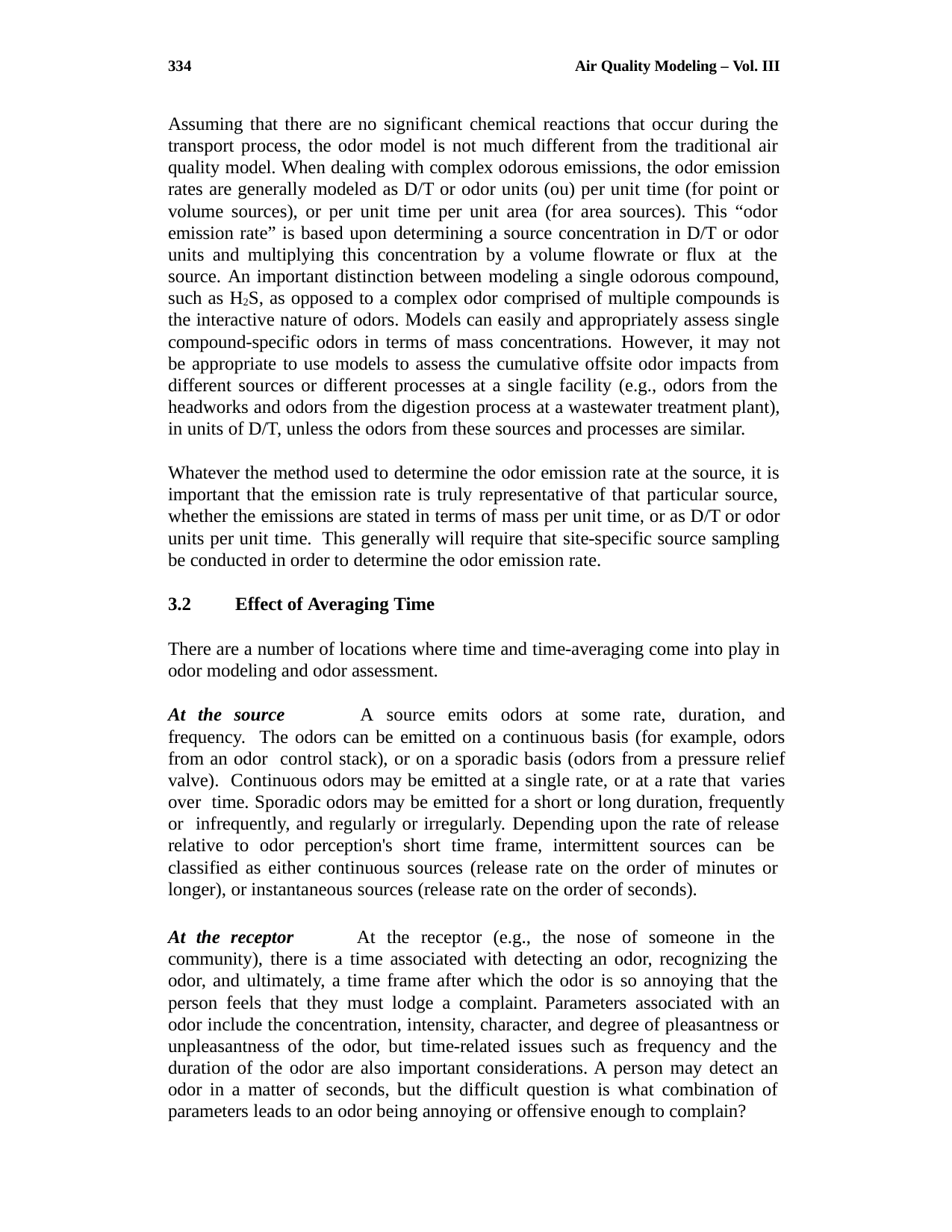

334
Air Quality Modeling – Vol. III
Assuming that there are no significant chemical reactions that occur during the  transport process, the odor model is not much different from the traditional air  quality model. When dealing with complex odorous emissions, the odor emission  rates are generally modeled as D/T or odor units (ou) per unit time (for point or  volume sources), or per unit time per unit area (for area sources). This “odor  emission rate” is based upon determining a source concentration in D/T or odor  units and multiplying this concentration by a volume flowrate or flux at the  source. An important distinction between modeling a single odorous compound,  such as H2S, as opposed to a complex odor comprised of multiple compounds is  the interactive nature of odors. Models can easily and appropriately assess single  compound-specific odors in terms of mass concentrations. However, it may not  be appropriate to use models to assess the cumulative offsite odor impacts from  different sources or different processes at a single facility (e.g., odors from the  headworks and odors from the digestion process at a wastewater treatment plant),  in units of D/T, unless the odors from these sources and processes are similar.

Whatever the method used to determine the odor emission rate at the source, it is  important that the emission rate is truly representative of that particular source,  whether the emissions are stated in terms of mass per unit time, or as D/T or odor  units per unit time. This generally will require that site-specific source sampling  be conducted in order to determine the odor emission rate.

3.2	Effect of Averaging Time

There are a number of locations where time and time-averaging come into play in  odor modeling and odor assessment.

At the source	A source emits odors at some rate, duration, and frequency.  The odors can be emitted on a continuous basis (for example, odors from an odor  control stack), or on a sporadic basis (odors from a pressure relief valve).  Continuous odors may be emitted at a single rate, or at a rate that varies over  time. Sporadic odors may be emitted for a short or long duration, frequently or  infrequently, and regularly or irregularly. Depending upon the rate of release  relative to odor perception's short time frame, intermittent sources can be  classified as either continuous sources (release rate on the order of minutes or  longer), or instantaneous sources (release rate on the order of seconds).

At the receptor	At the receptor (e.g., the nose of someone in the  community), there is a time associated with detecting an odor, recognizing the  odor, and ultimately, a time frame after which the odor is so annoying that the  person feels that they must lodge a complaint. Parameters associated with an  odor include the concentration, intensity, character, and degree of pleasantness or  unpleasantness of the odor, but time-related issues such as frequency and the  duration of the odor are also important considerations. A person may detect an  odor in a matter of seconds, but the difficult question is what combination of  parameters leads to an odor being annoying or offensive enough to complain?